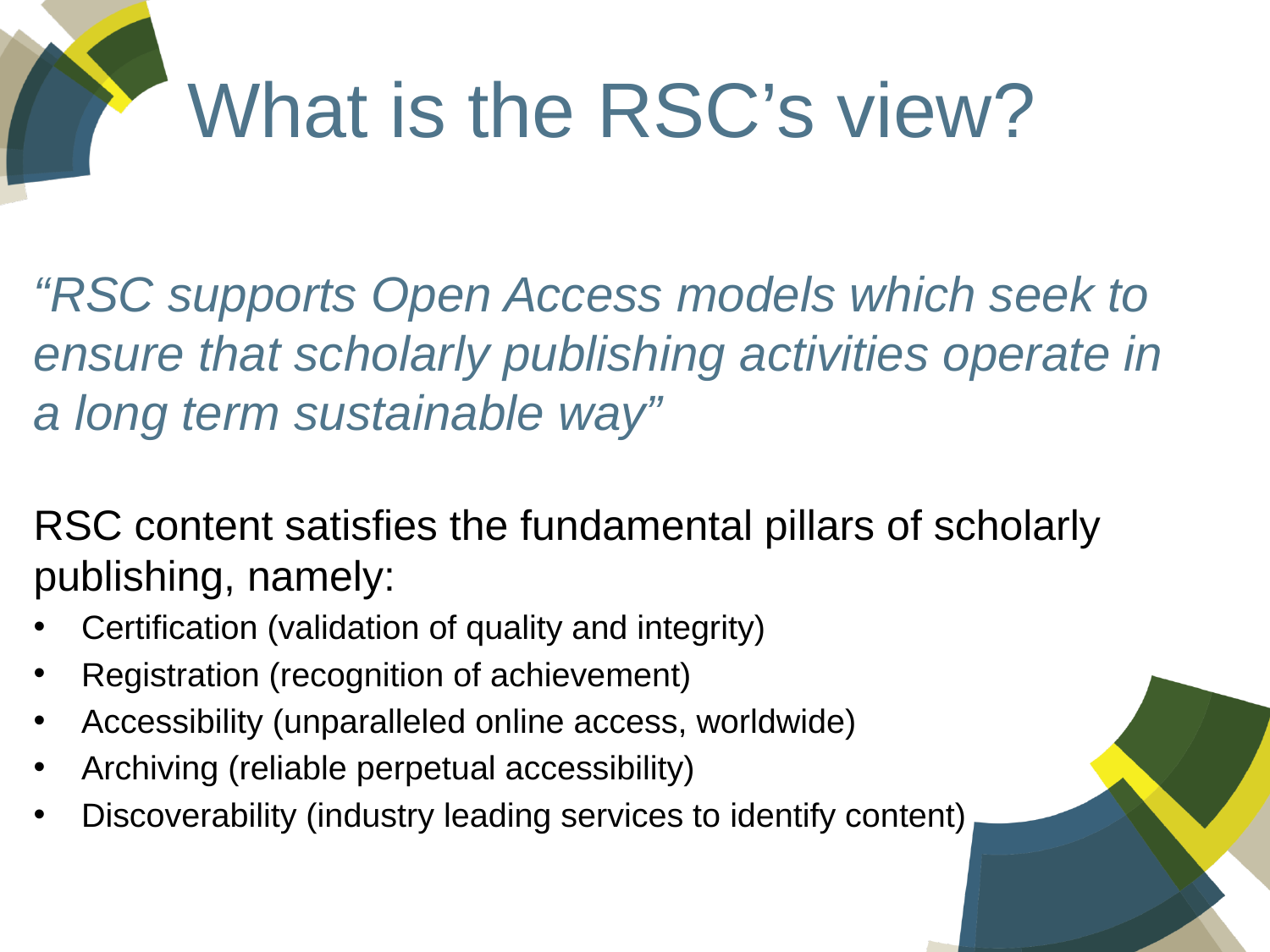

What is the RSC’s view?
“RSC supports Open Access models which seek to ensure that scholarly publishing activities operate in a long term sustainable way”

RSC content satisfies the fundamental pillars of scholarly publishing, namely:
Certification (validation of quality and integrity)
Registration (recognition of achievement)
Accessibility (unparalleled online access, worldwide)
Archiving (reliable perpetual accessibility)
Discoverability (industry leading services to identify content)